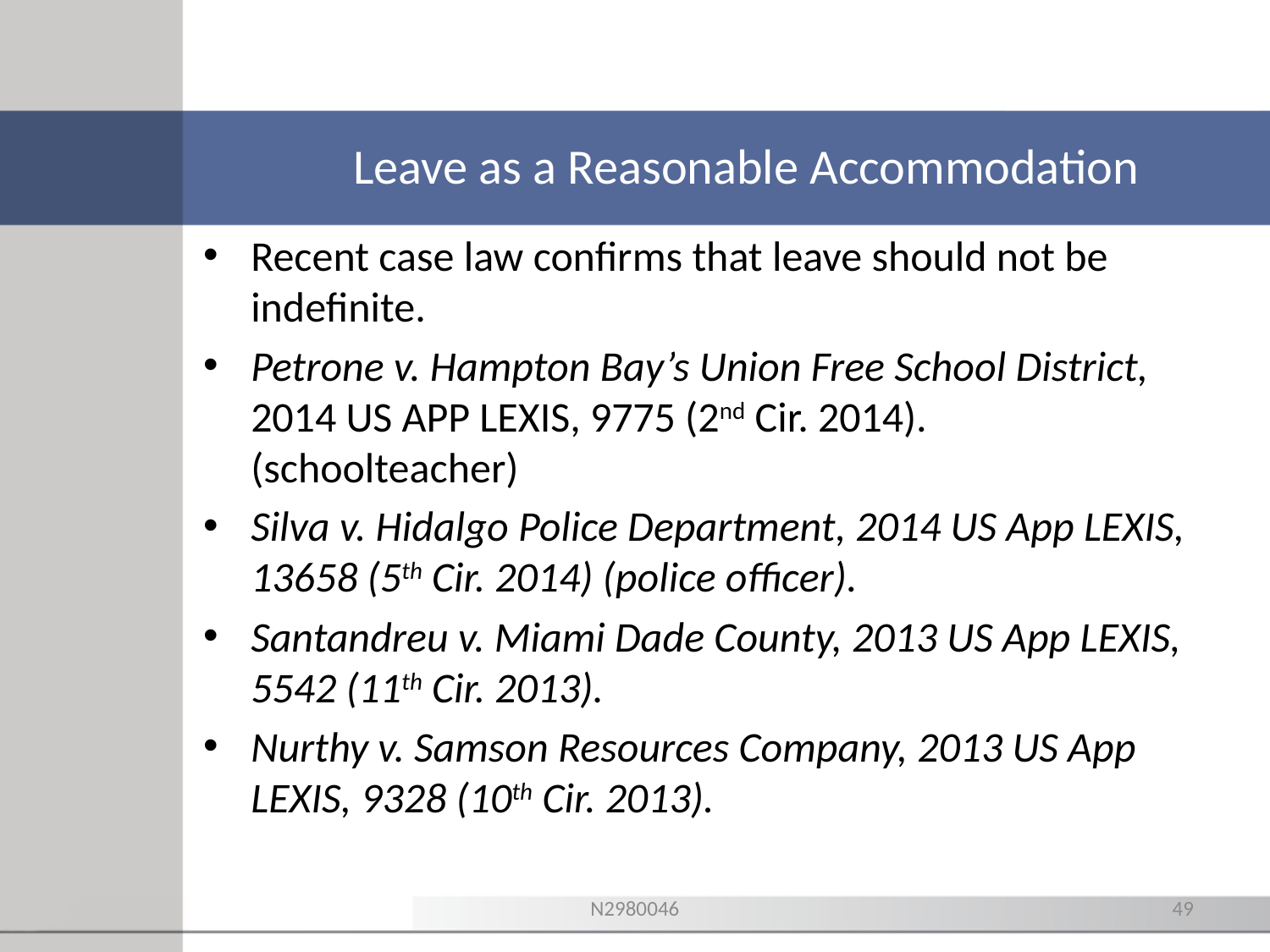

# Leave as a Reasonable Accommodation
Recent case law confirms that leave should not be indefinite.
Petrone v. Hampton Bay’s Union Free School District, 2014 US APP LEXIS, 9775 (2nd Cir. 2014). (schoolteacher)
Silva v. Hidalgo Police Department, 2014 US App LEXIS, 13658 (5th Cir. 2014) (police officer).
Santandreu v. Miami Dade County, 2013 US App LEXIS, 5542 (11th Cir. 2013).
Nurthy v. Samson Resources Company, 2013 US App LEXIS, 9328 (10th Cir. 2013).

N2980046
49